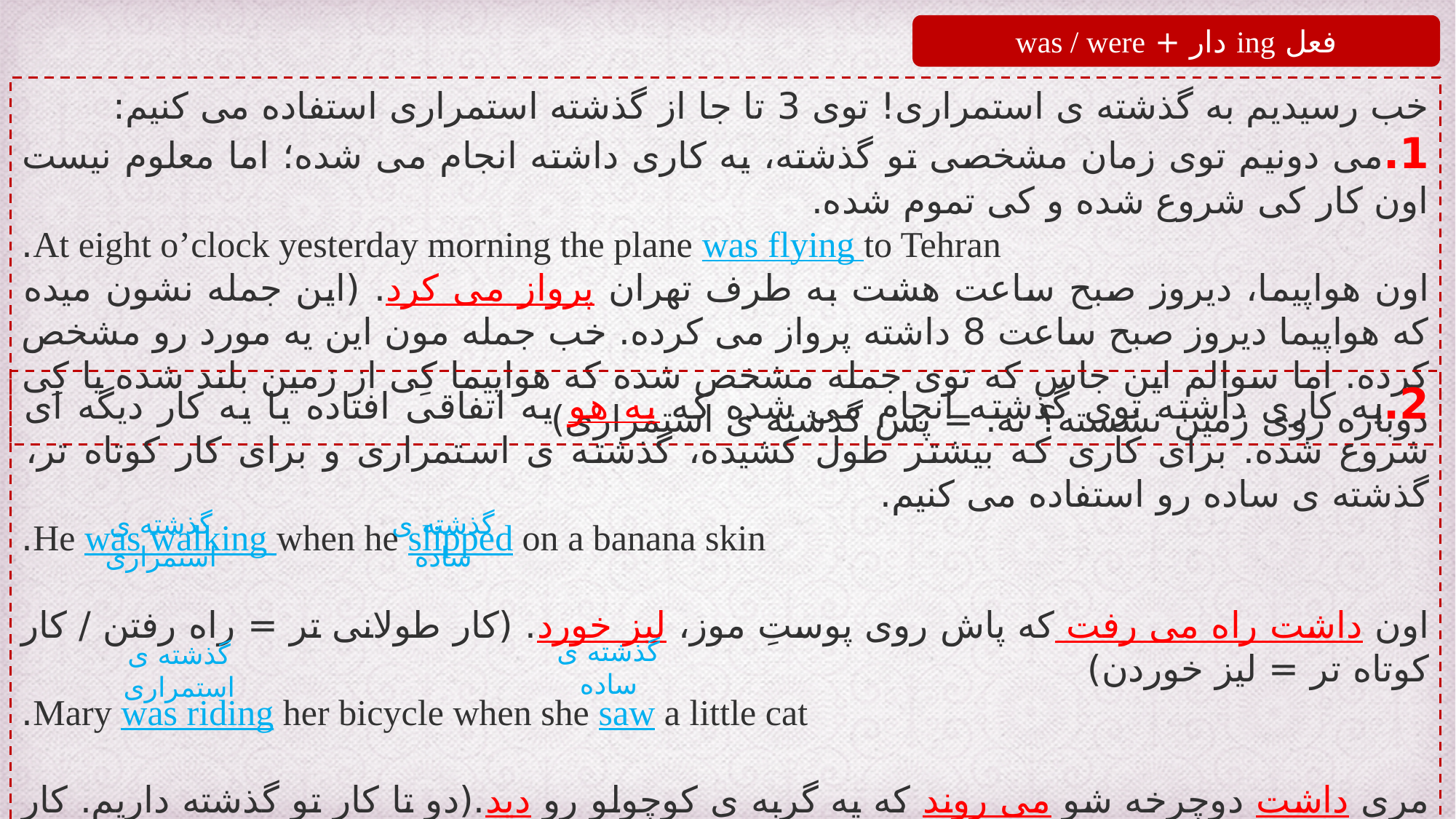

فعل ing دار + was / were
خب رسیدیم به گذشته ی استمراری! توی 3 تا جا از گذشته استمراری استفاده می کنیم:
1.می دونیم توی زمان مشخصی تو گذشته، یه کاری داشته انجام می شده؛ اما معلوم نیست اون کار کی شروع شده و کی تموم شده.
At eight o’clock yesterday morning the plane was flying to Tehran.
اون هواپیما، دیروز صبح ساعت هشت به طرف تهران پرواز می کرد. (این جمله نشون میده که هواپیما دیروز صبح ساعت 8 داشته پرواز می کرده. خب جمله مون این یه مورد رو مشخص کرده. اما سوالم این جاس که توی جمله مشخص شده که هواپیما کِی از زمین بلند شده یا کِی دوباره روی زمین نشسته؟ نه. = پس گذشته ی استمراری)
2.یه کاری داشته توی گذشته انجام می شده که یه هو یه اتفاقی افتاده یا یه کار دیگه ای شروع شده. برای کاری که بیشتر طول کشیده، گذشته ی استمراری و برای کار کوتاه تر، گذشته ی ساده رو استفاده می کنیم.
He was walking when he slipped on a banana skin.

اون داشت راه می رفت که پاش روی پوستِ موز، لیز خورد. (کار طولانی تر = راه رفتن / کار کوتاه تر = لیز خوردن)
Mary was riding her bicycle when she saw a little cat.

مری داشت دوچرخه شو می روند که یه گربه ی کوچولو رو دید.(دو تا کار تو گذشته داریم. کار طولانی تر رو با گذشته ی استمراری گفتیم و کار کوتاه تر رو با گذشته ی ساده)
گذشته ی استمراری
گذشته ی ساده
گذشته ی ساده
گذشته ی استمراری